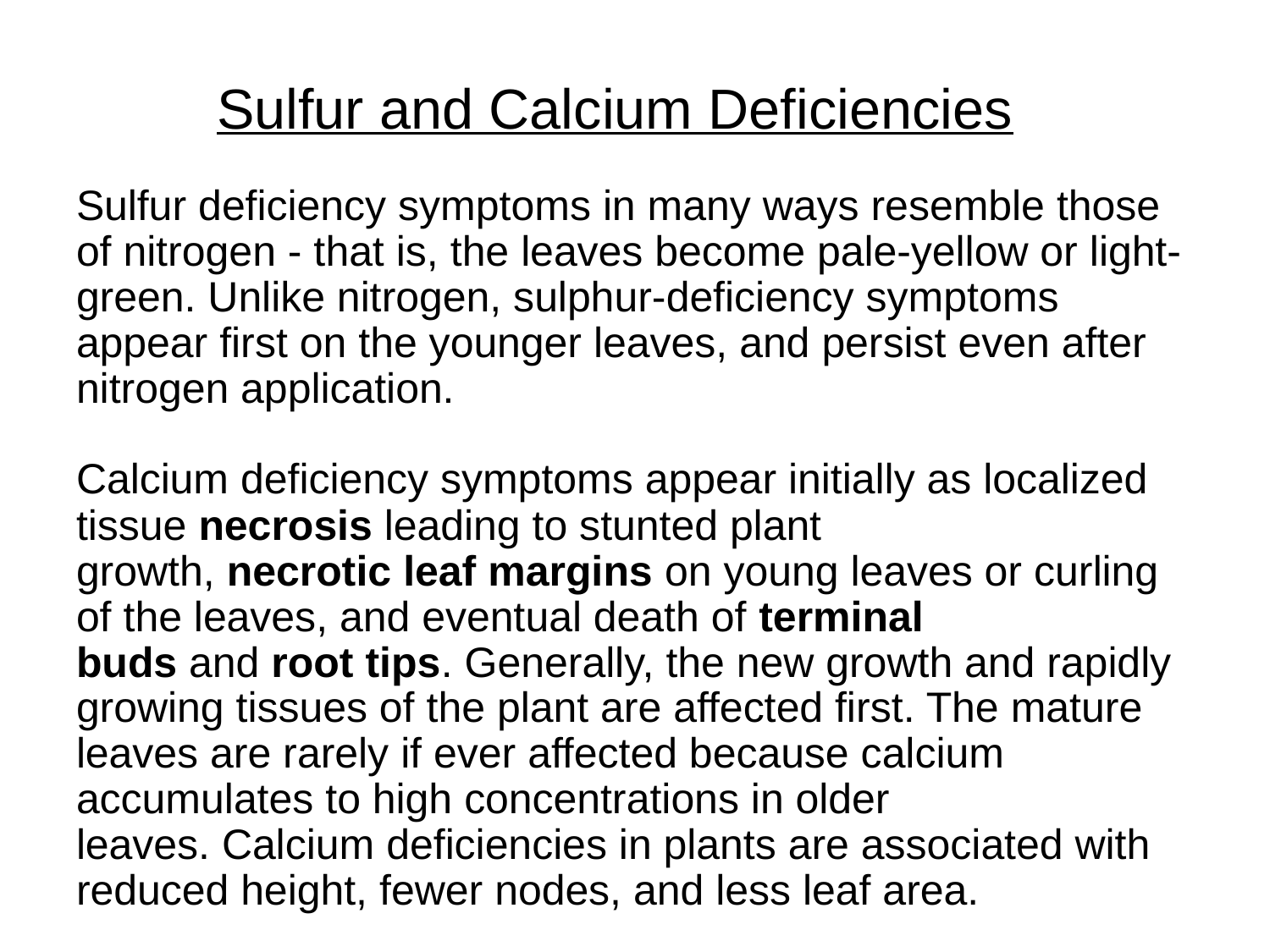

Sulfur and Calcium Deficiencies
# Sulfur deficiency symptoms in many ways resemble those of nitrogen - that is, the leaves become pale-yellow or light-green. Unlike nitrogen, sulphur-deficiency symptoms appear first on the younger leaves, and persist even after nitrogen application. Calcium deficiency symptoms appear initially as localized tissue necrosis leading to stunted plant growth, necrotic leaf margins on young leaves or curling of the leaves, and eventual death of terminal buds and root tips. Generally, the new growth and rapidly growing tissues of the plant are affected first. The mature leaves are rarely if ever affected because calcium accumulates to high concentrations in older leaves. Calcium deficiencies in plants are associated with reduced height, fewer nodes, and less leaf area.